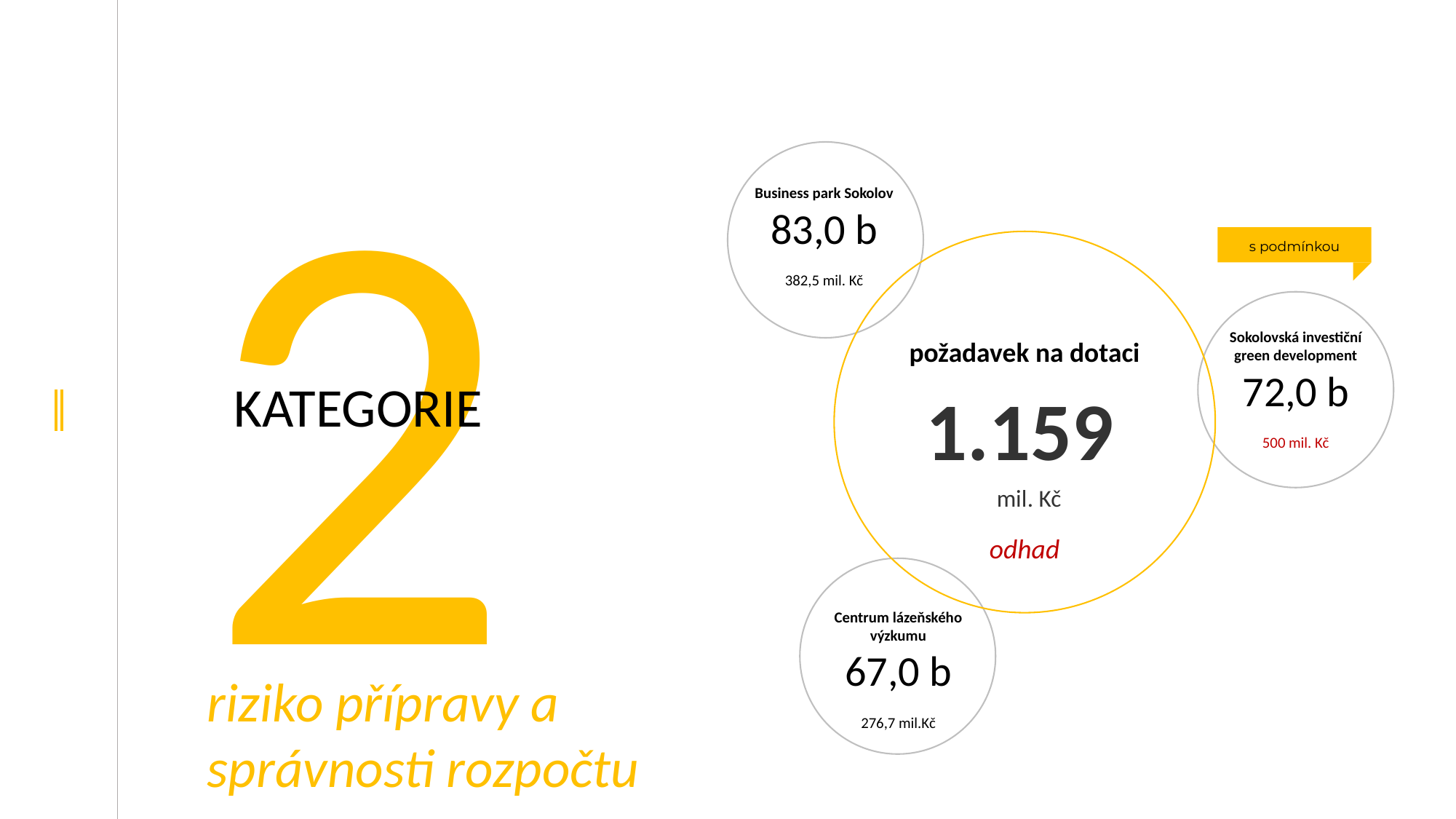

2

Business park Sokolov
83,0 b

382,5 mil. Kč
s podmínkou

# KATEGORIE
Sokolovská investiční
green development
72,0 b

500 mil. Kč
požadavek na dotaci
1.159
mil. Kč
odhad

Centrum lázeňského
výzkumu
67,0 b

276,7 mil.Kč
riziko přípravy a správnosti rozpočtu